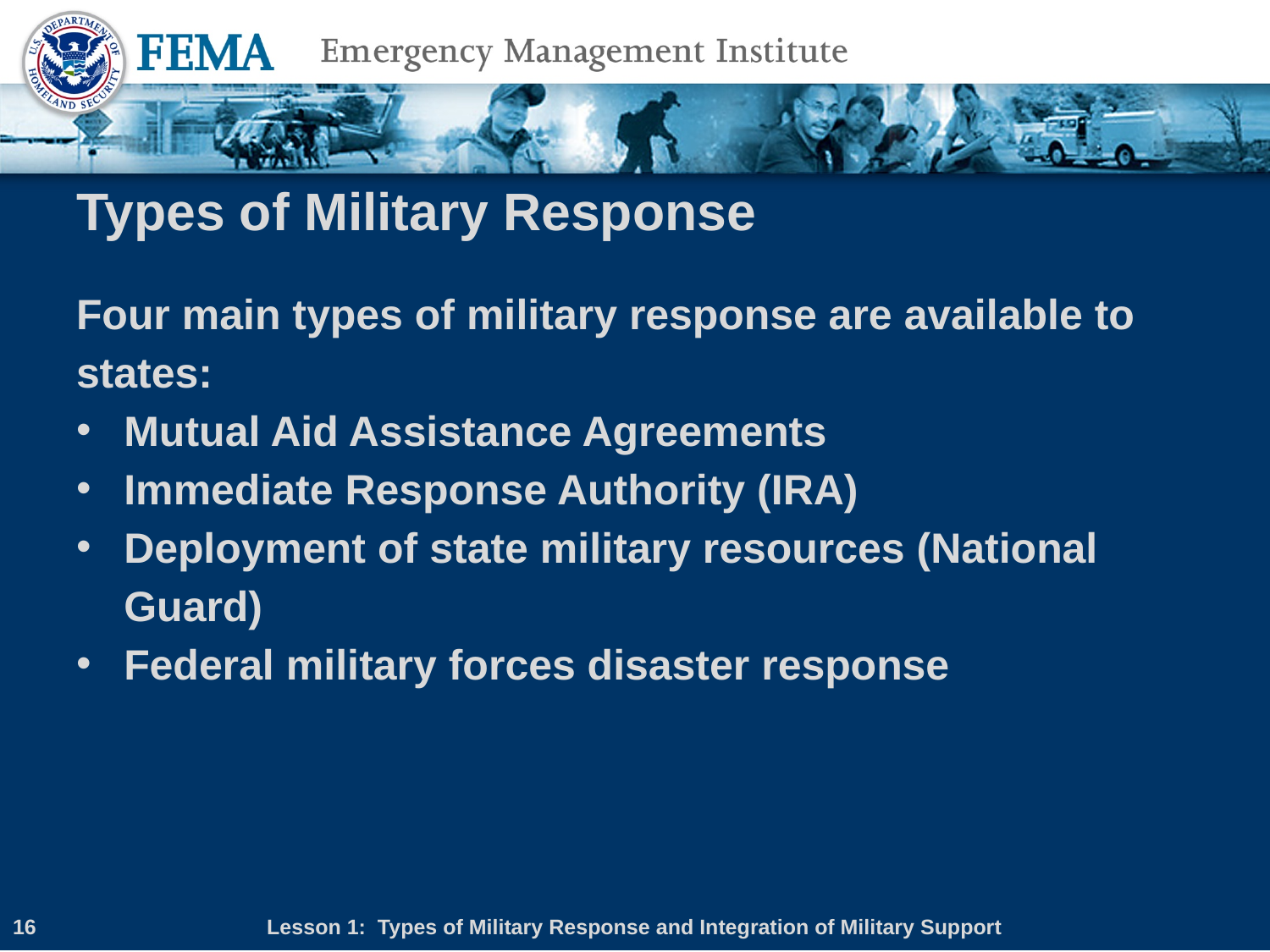

# Types of Military Response
Four main types of military response are available to states:
Mutual Aid Assistance Agreements
Immediate Response Authority (IRA)
Deployment of state military resources (National Guard)
Federal military forces disaster response
16
Lesson 1:  Types of Military Response and Integration of Military Support